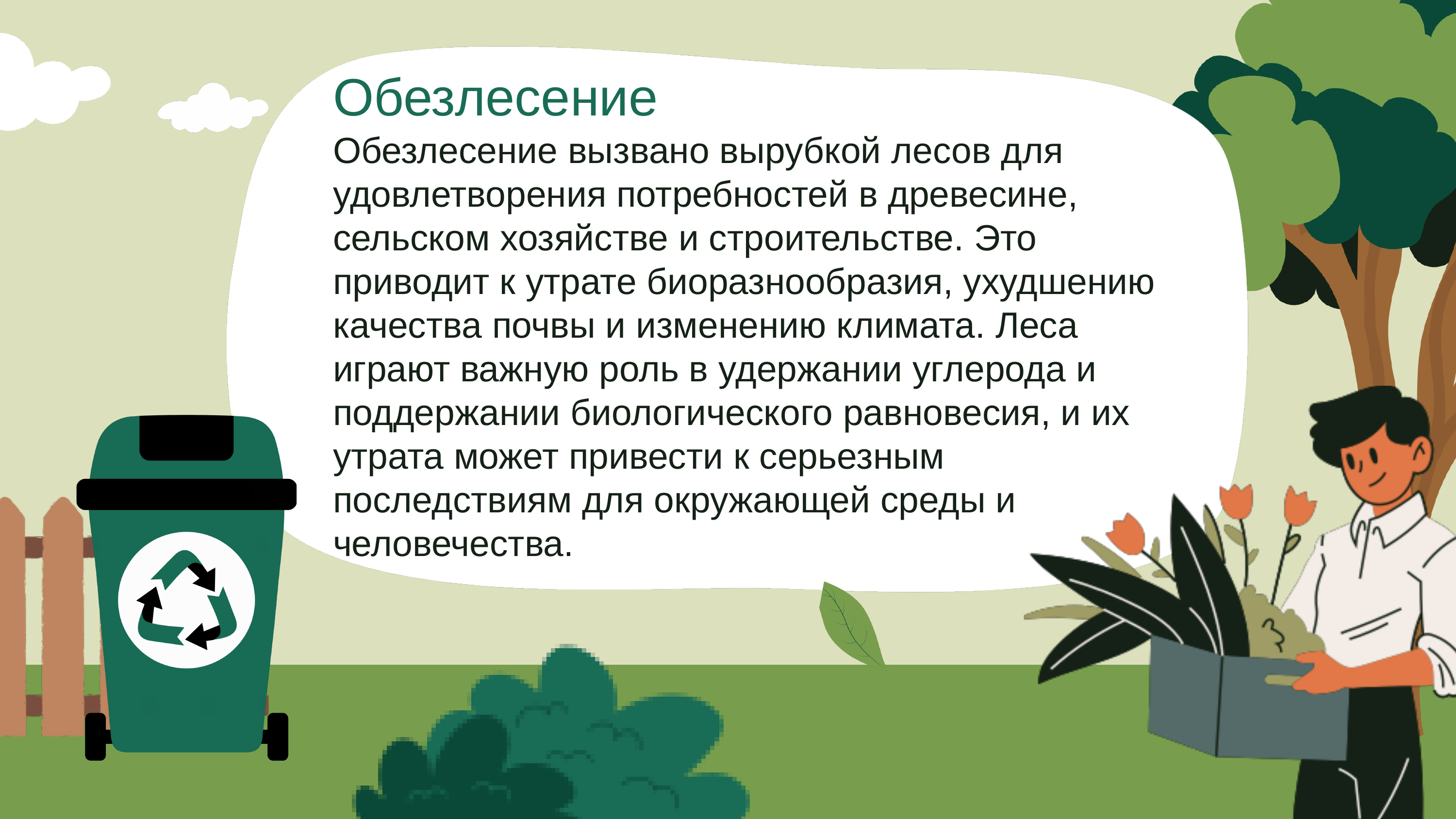

Обезлесение

Обезлесение вызвано вырубкой лесов для удовлетворения потребностей в древесине, сельском хозяйстве и строительстве. Это приводит к утрате биоразнообразия, ухудшению качества почвы и изменению климата. Леса играют важную роль в удержании углерода и поддержании биологического равновесия, и их утрата может привести к серьезным последствиям для окружающей среды и человечества.